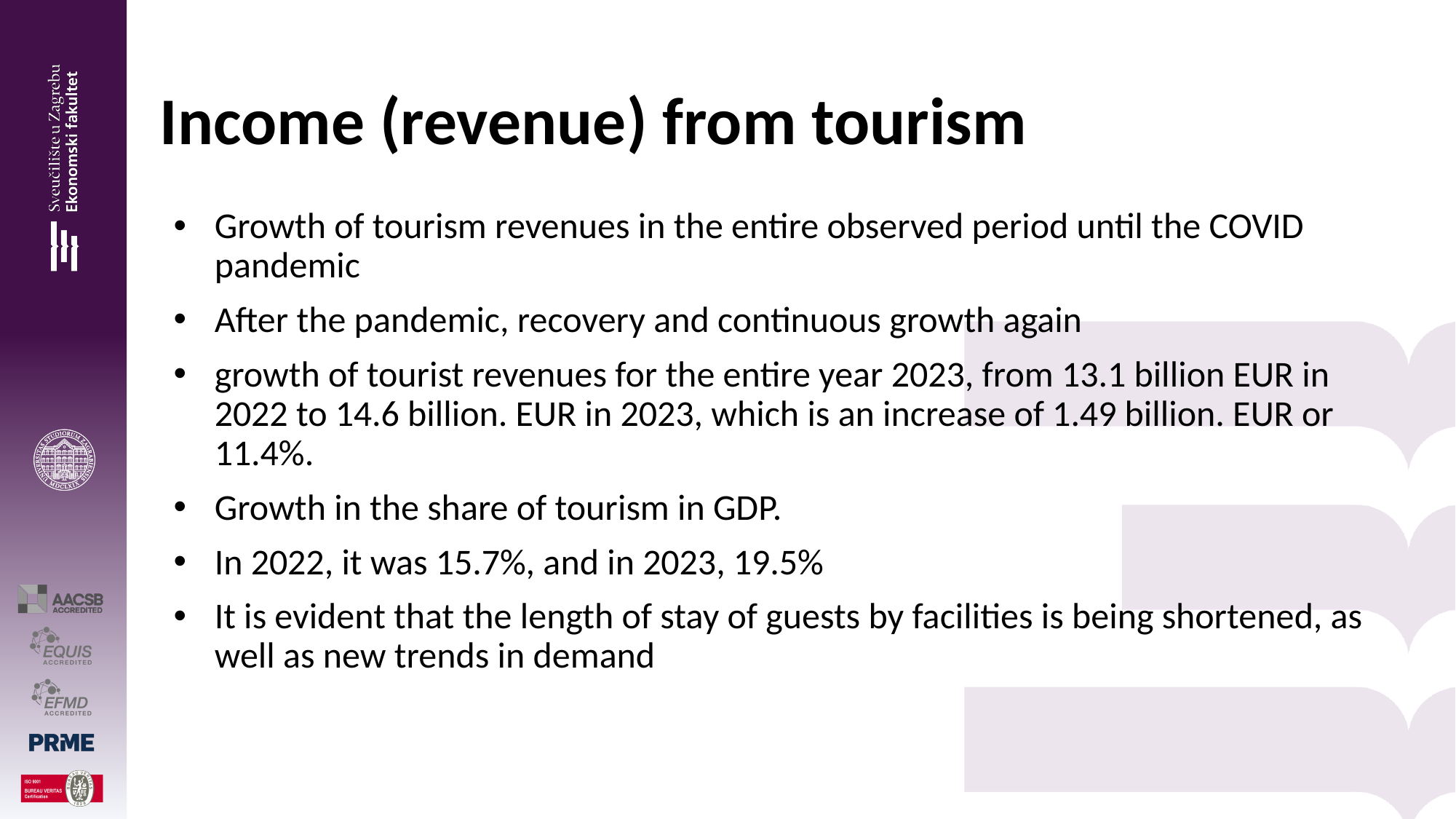

# Income (revenue) from tourism
Growth of tourism revenues in the entire observed period until the COVID pandemic
After the pandemic, recovery and continuous growth again
growth of tourist revenues for the entire year 2023, from 13.1 billion EUR in 2022 to 14.6 billion. EUR in 2023, which is an increase of 1.49 billion. EUR or 11.4%.
Growth in the share of tourism in GDP.
In 2022, it was 15.7%, and in 2023, 19.5%
It is evident that the length of stay of guests by facilities is being shortened, as well as new trends in demand